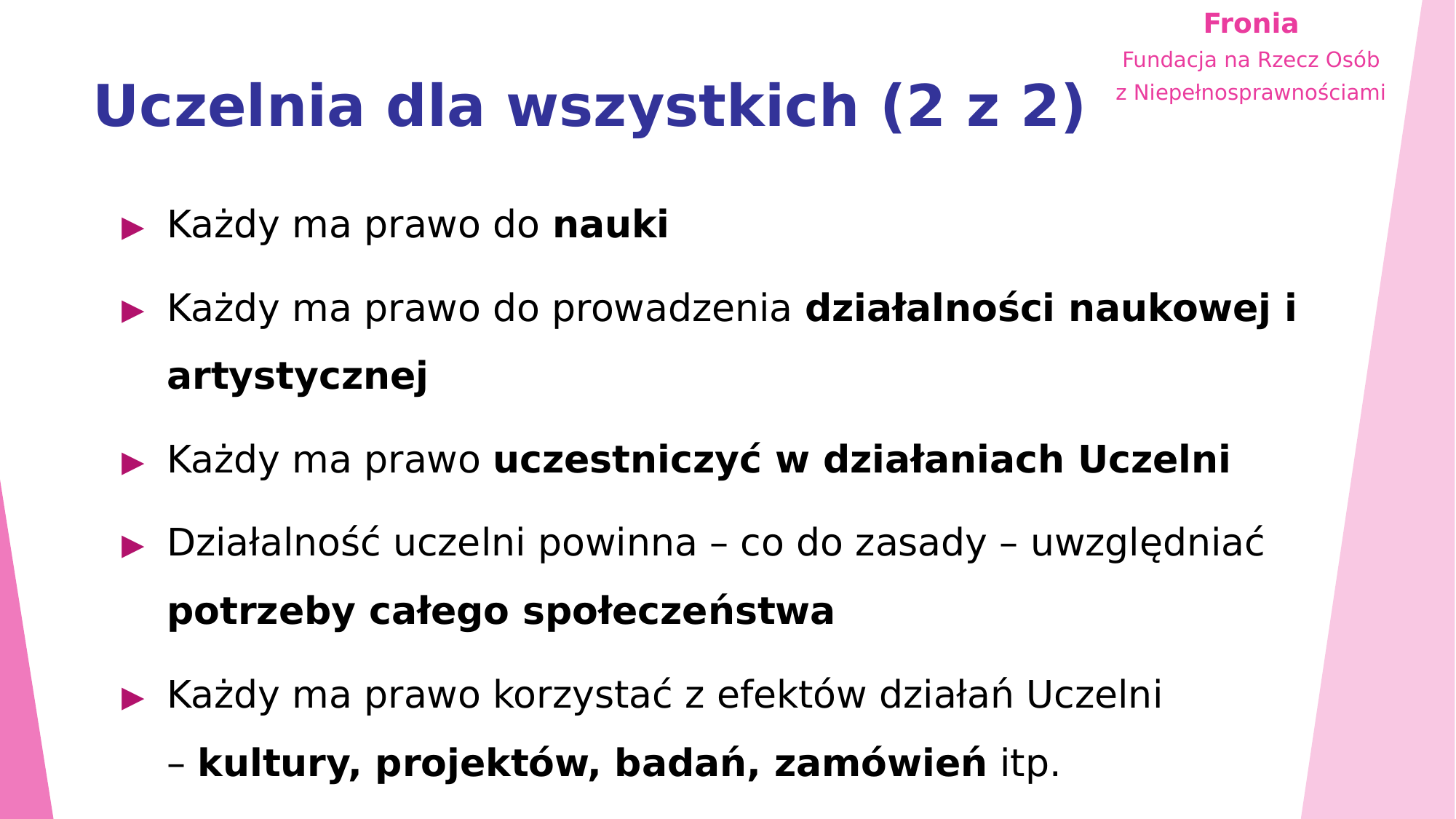

# Uczelnia dla wszystkich (2 z 2)
Każdy ma prawo do nauki
Każdy ma prawo do prowadzenia działalności naukowej i artystycznej
Każdy ma prawo uczestniczyć w działaniach Uczelni
Działalność uczelni powinna – co do zasady – uwzględniać potrzeby całego społeczeństwa
Każdy ma prawo korzystać z efektów działań Uczelni
– kultury, projektów, badań, zamówień itp.